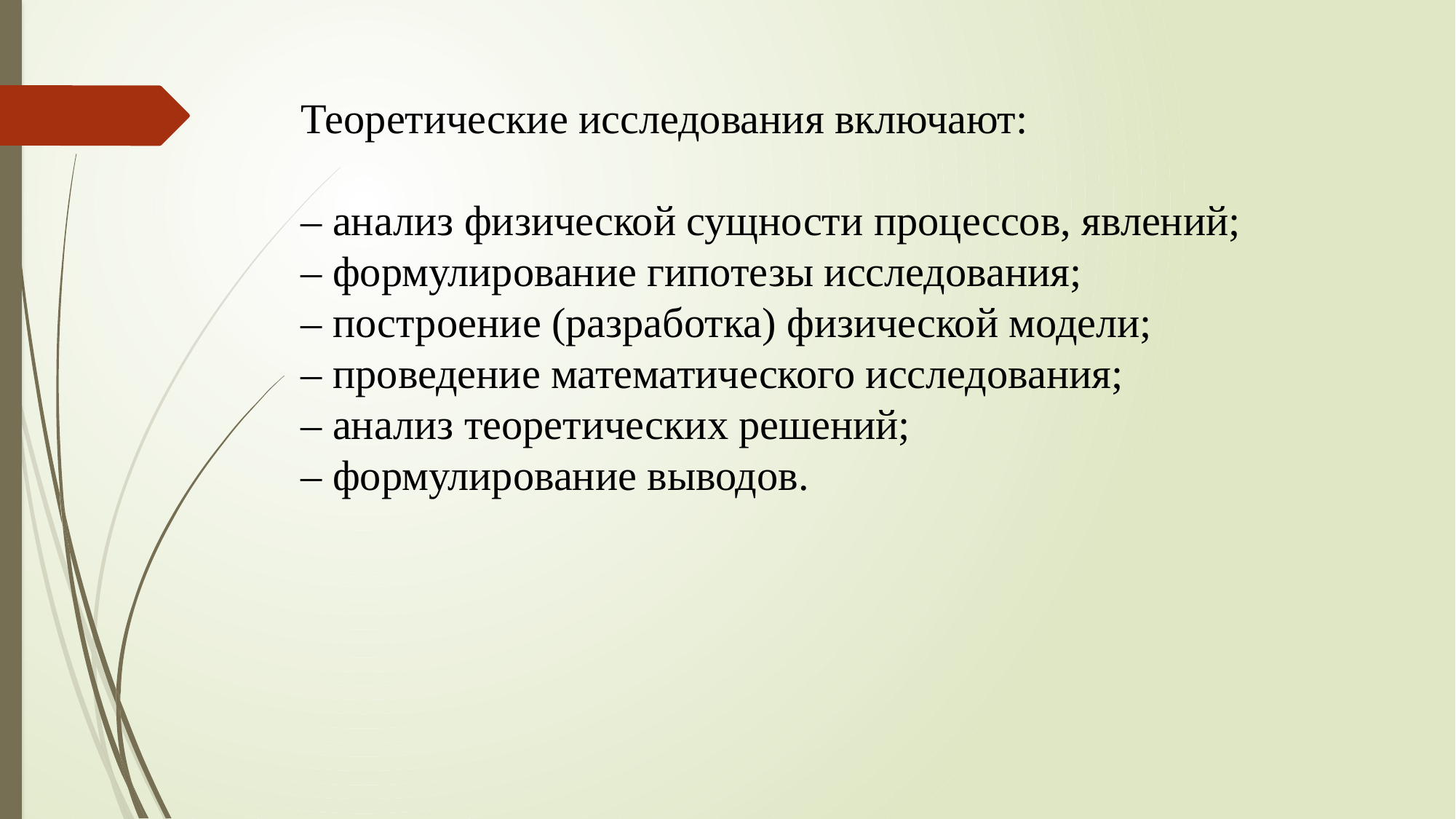

Теоретические исследования включают:

– анализ физической сущности процессов, явлений;
– формулирование гипотезы исследования;
– построение (разработка) физической модели;
– проведение математического исследования;
– анализ теоретических решений;
– формулирование выводов.